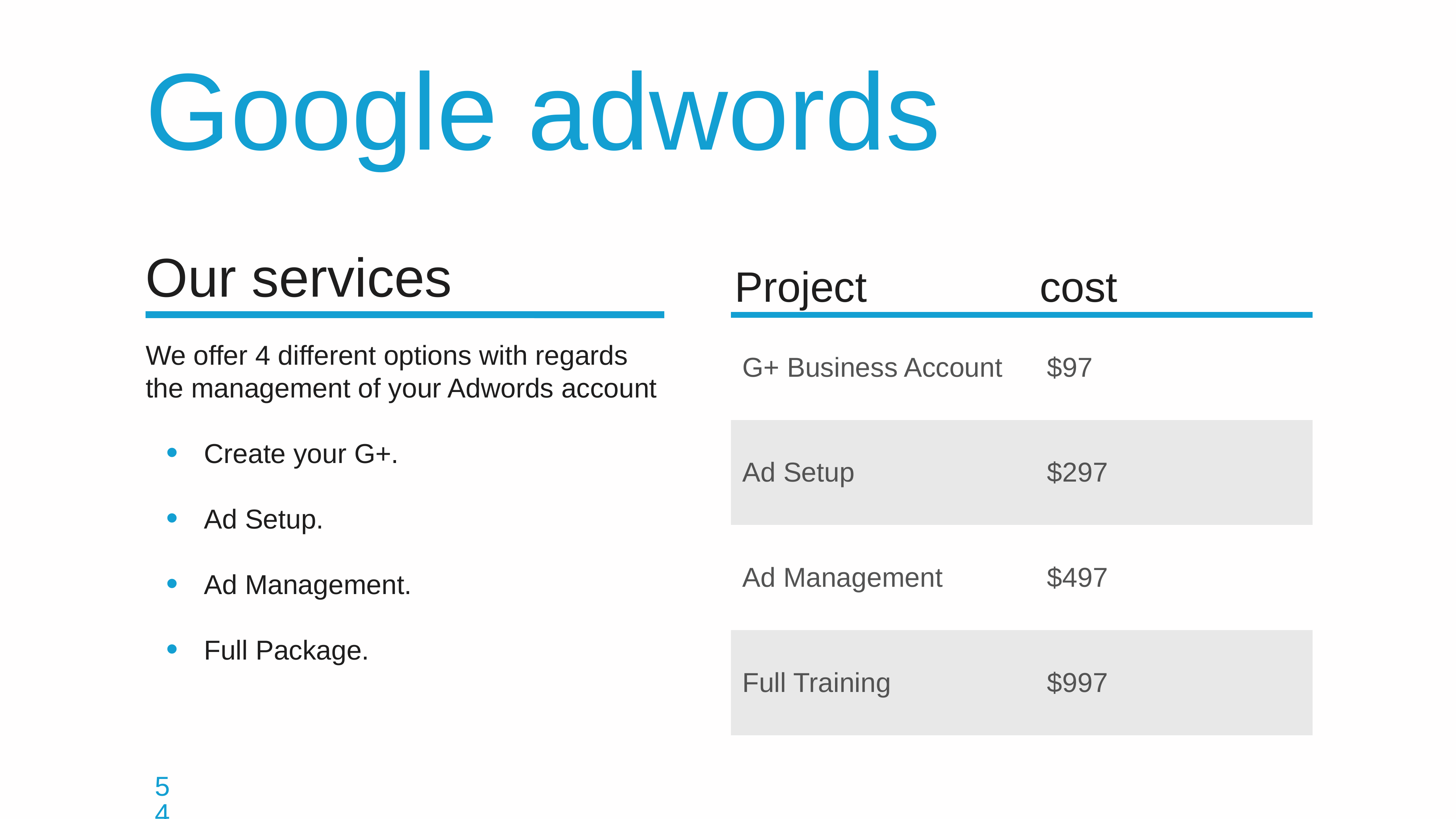

Google adwords
| Project | cost |
| --- | --- |
| G+ Business Account | $97 |
| Ad Setup | $297 |
| Ad Management | $497 |
| Full Training | $997 |
Our services

We offer 4 different options with regards the management of your Adwords account

Create your G+.

Ad Setup.

Ad Management.

Full Package.

54